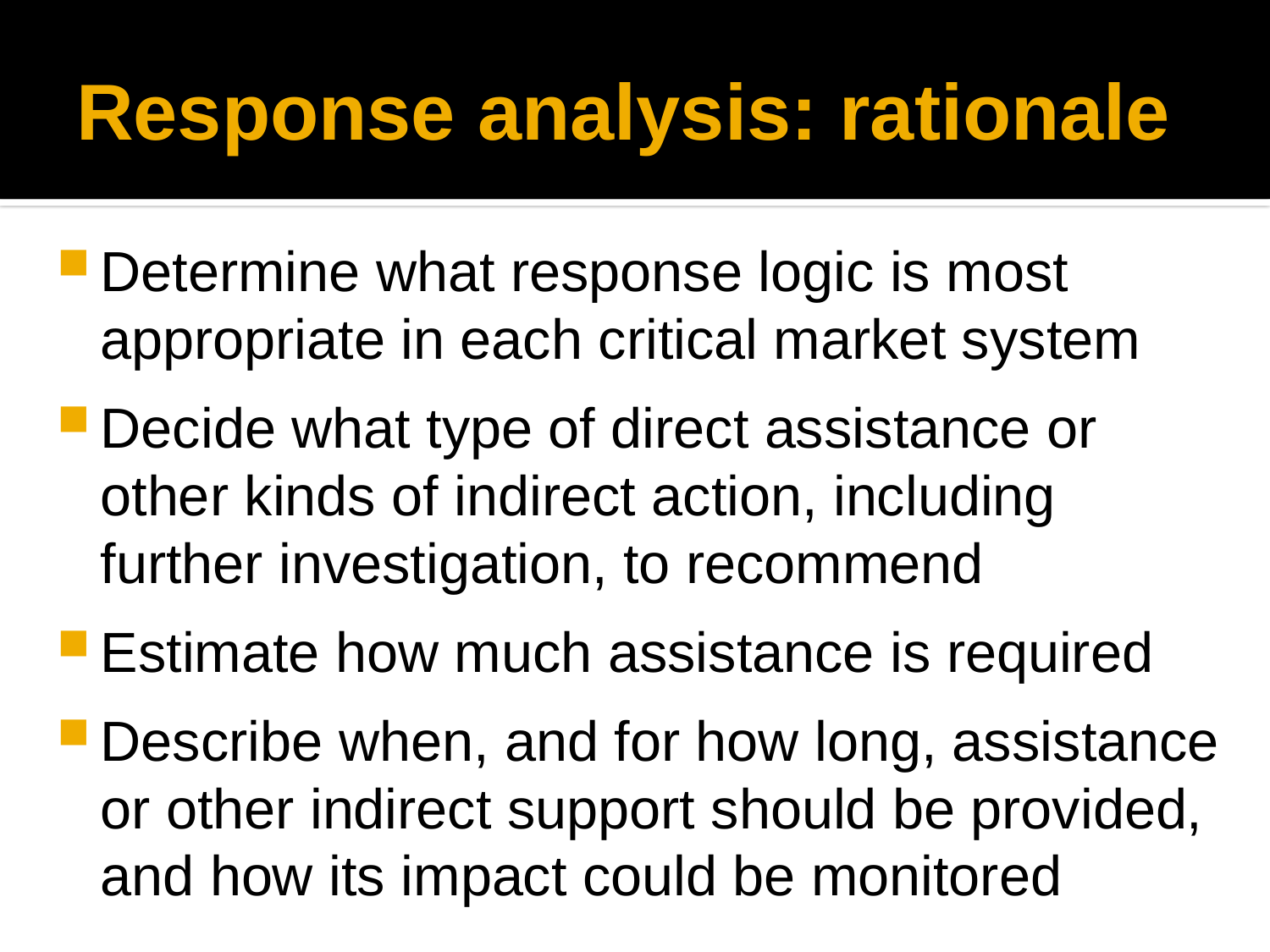

# Response analysis: rationale
Determine what response logic is most appropriate in each critical market system
Decide what type of direct assistance or other kinds of indirect action, including further investigation, to recommend
Estimate how much assistance is required
Describe when, and for how long, assistance or other indirect support should be provided, and how its impact could be monitored